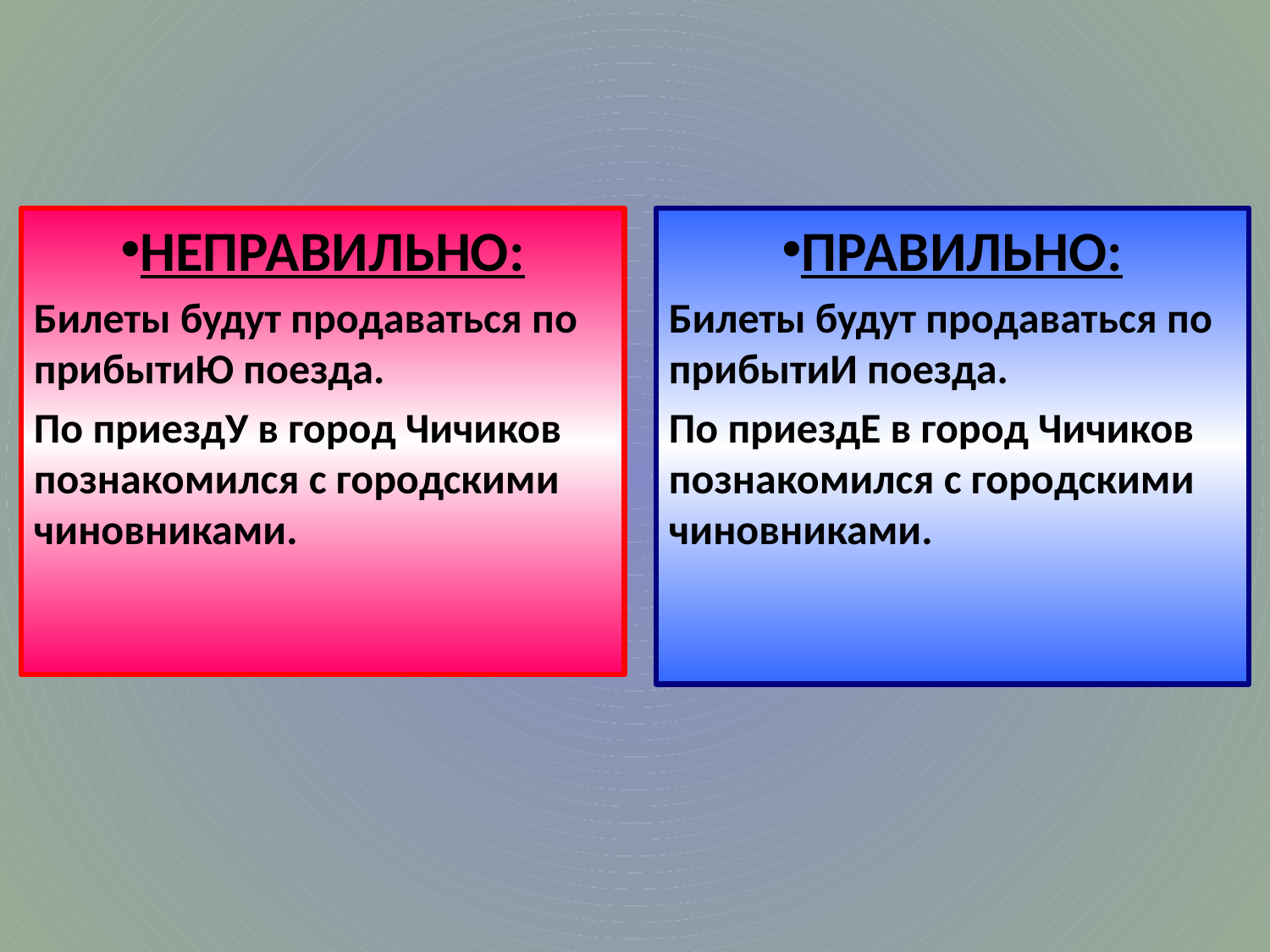

НЕПРАВИЛЬНО:
Билеты будут продаваться по прибытиЮ поезда.
По приездУ в город Чичиков познакомился с городскими чиновниками.
ПРАВИЛЬНО:
Билеты будут продаваться по прибытиИ поезда.
По приездЕ в город Чичиков познакомился с городскими чиновниками.